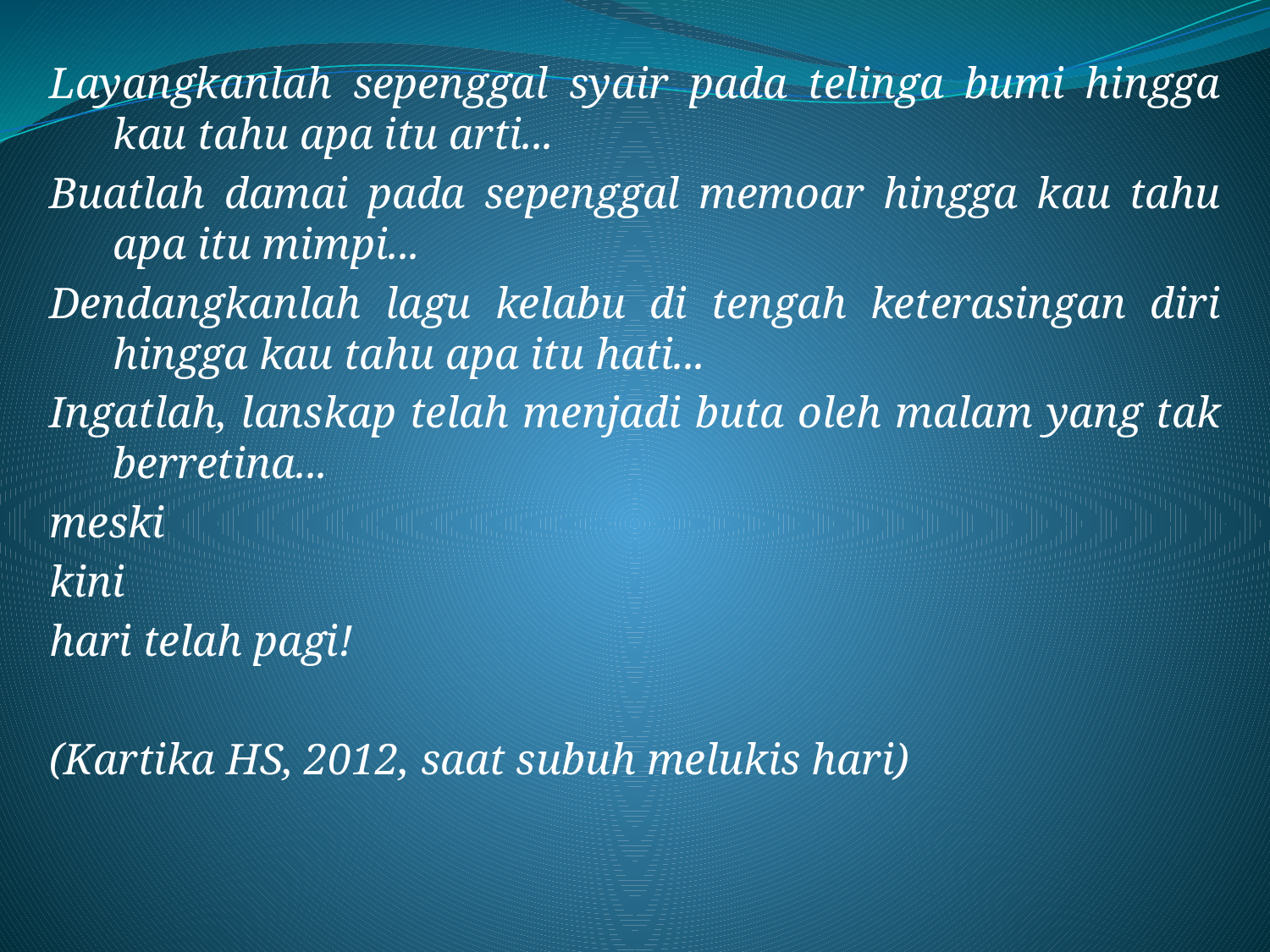

Layangkanlah sepenggal syair pada telinga bumi hingga kau tahu apa itu arti...
Buatlah damai pada sepenggal memoar hingga kau tahu apa itu mimpi...
Dendangkanlah lagu kelabu di tengah keterasingan diri hingga kau tahu apa itu hati...
Ingatlah, lanskap telah menjadi buta oleh malam yang tak berretina...
meski
kini
hari telah pagi!

(Kartika HS, 2012, saat subuh melukis hari)